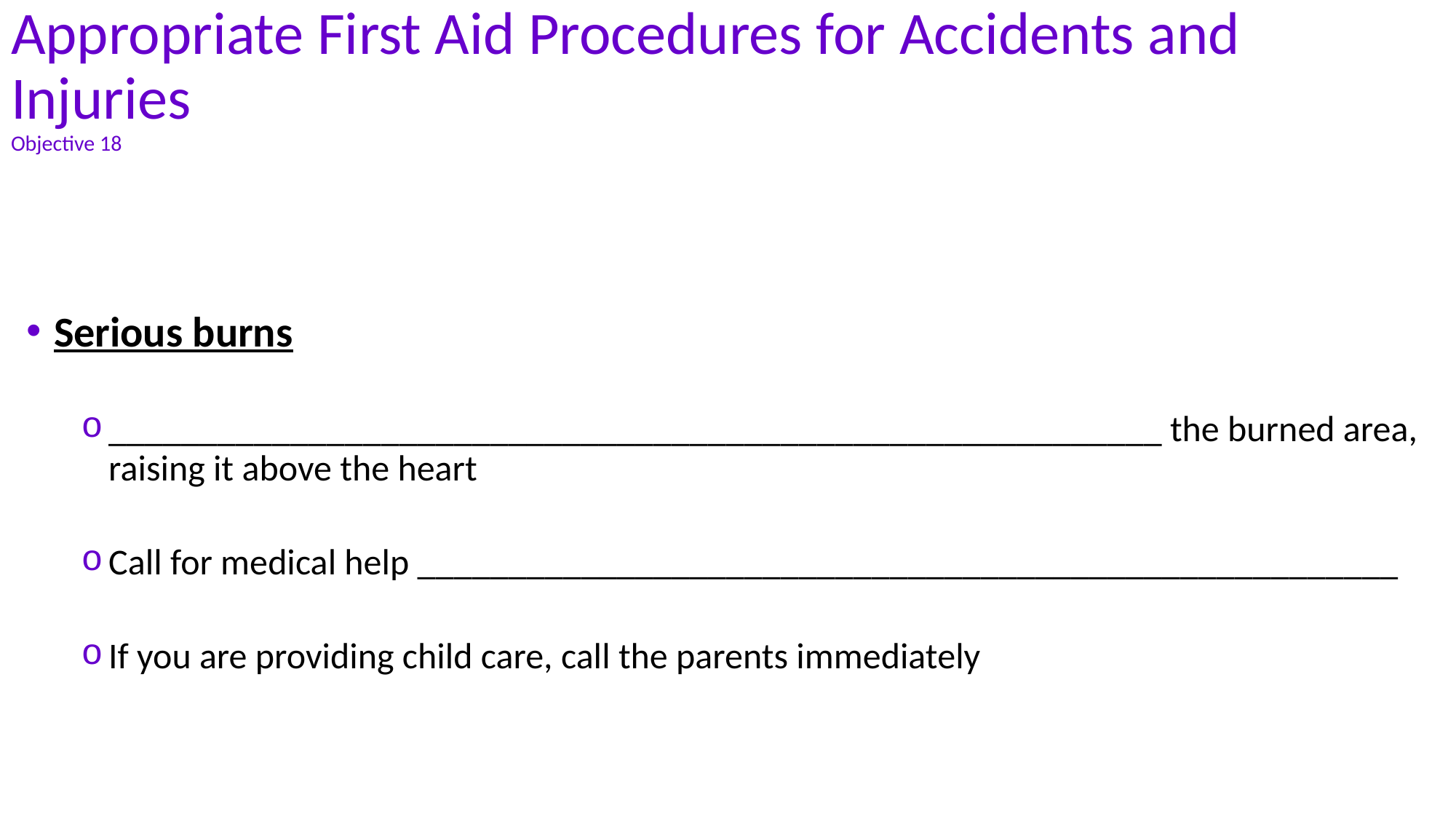

# Appropriate First Aid Procedures for Accidents and Injuries Objective 18

Serious burns

__________________________________________________________ the burned area, raising it above the heart

Call for medical help ______________________________________________________

If you are providing child care, call the parents immediately